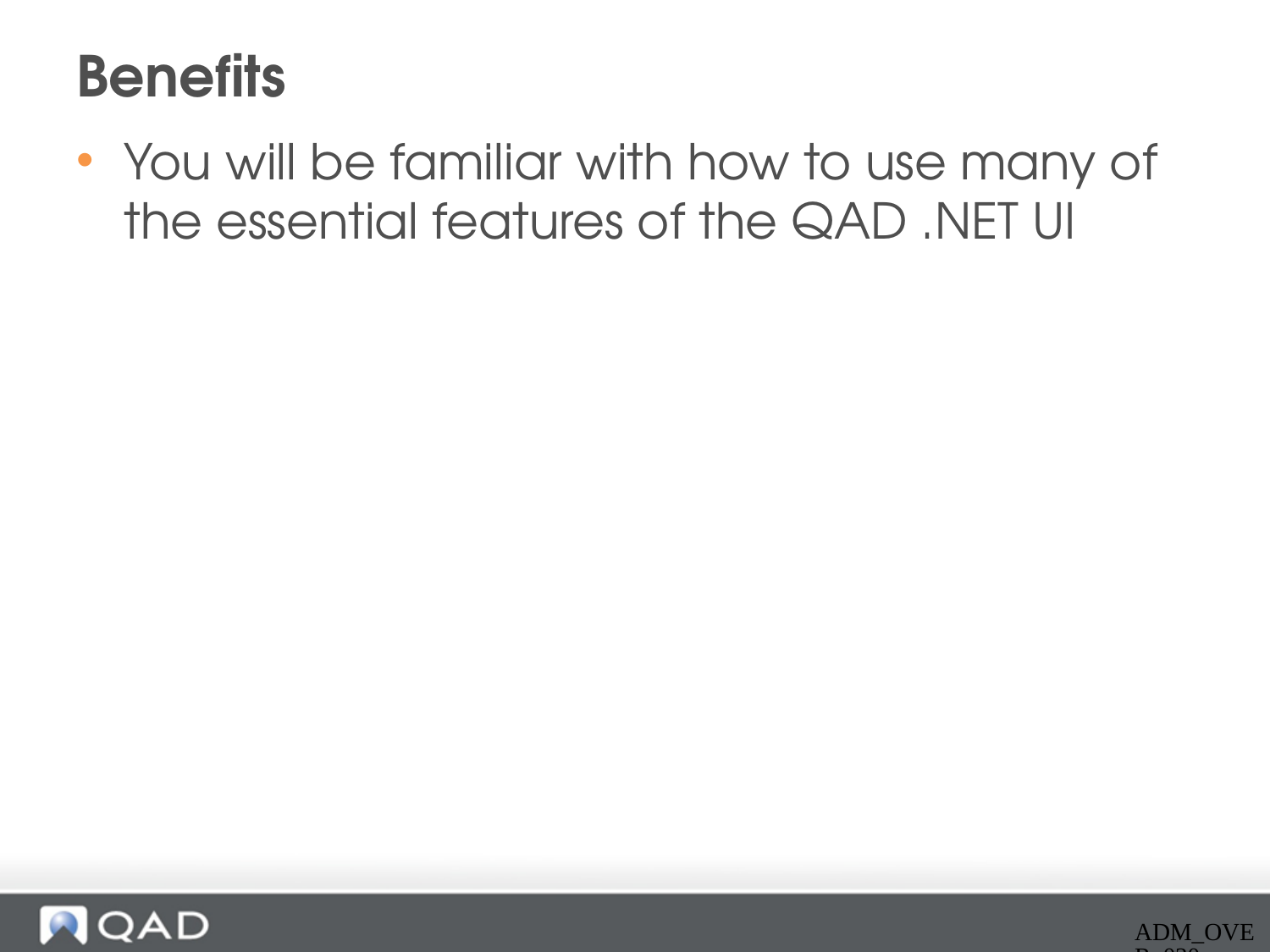

# Benefits
You will be familiar with how to use many of the essential features of the QAD .NET UI

ADM_OVER_030